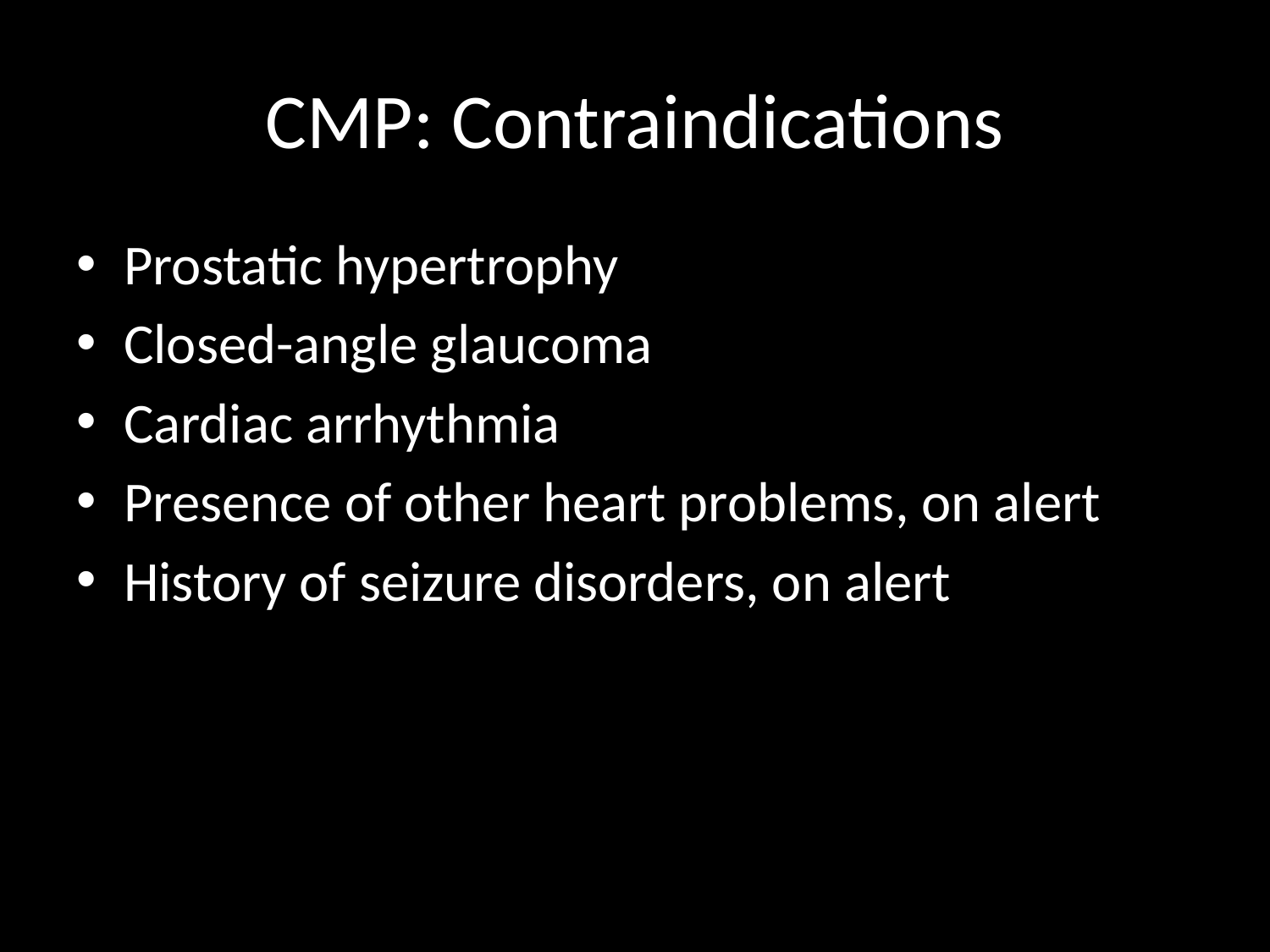

# CMP: Contraindications
Prostatic hypertrophy
Closed-angle glaucoma
Cardiac arrhythmia
Presence of other heart problems, on alert
History of seizure disorders, on alert